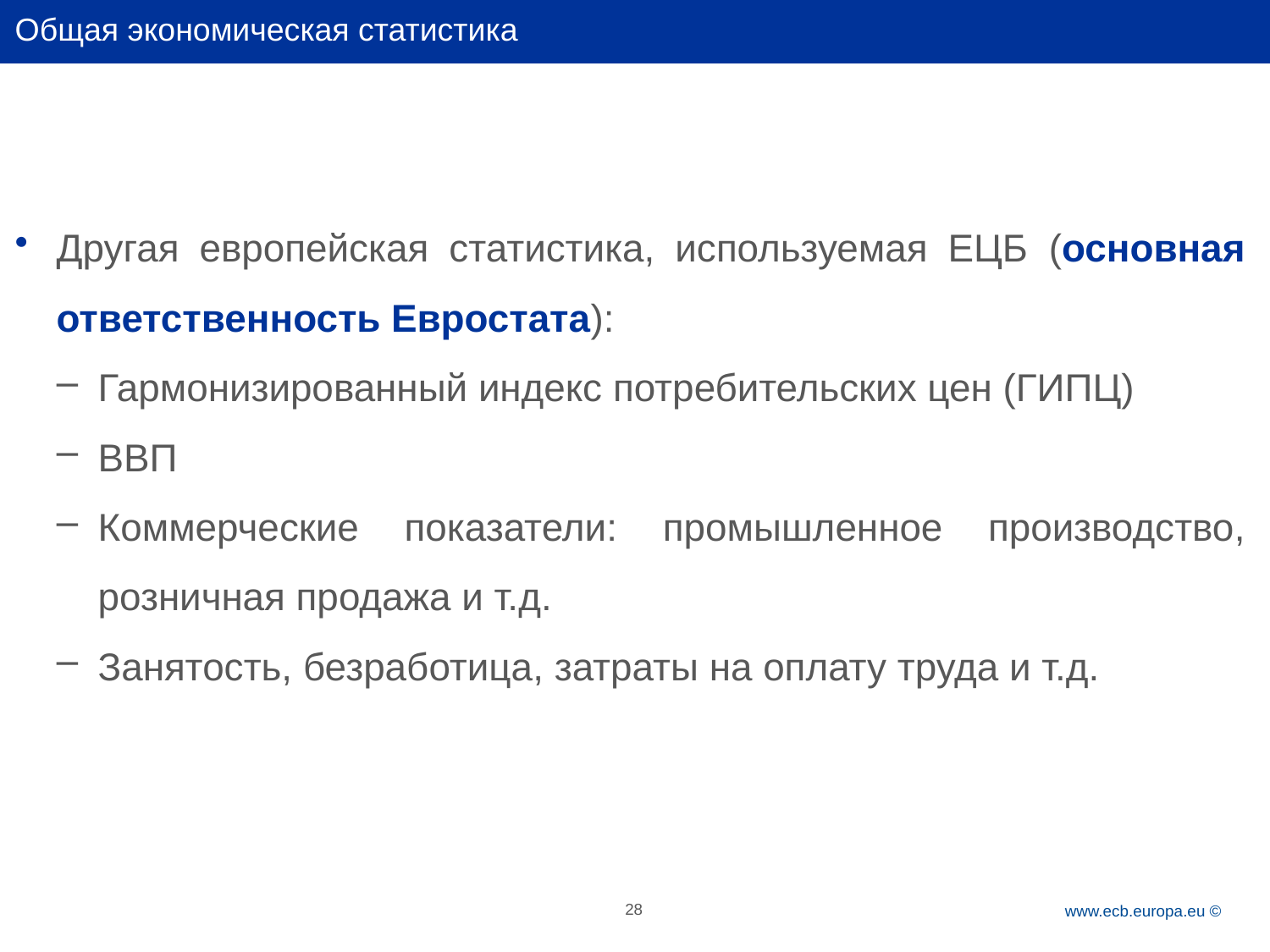

# Общая экономическая статистика

Другая европейская статистика, используемая ЕЦБ (основная ответственность Евростата):
Гармонизированный индекс потребительских цен (ГИПЦ)
ВВП
Коммерческие показатели: промышленное производство, розничная продажа и т.д.
Занятость, безработица, затраты на оплату труда и т.д.

28